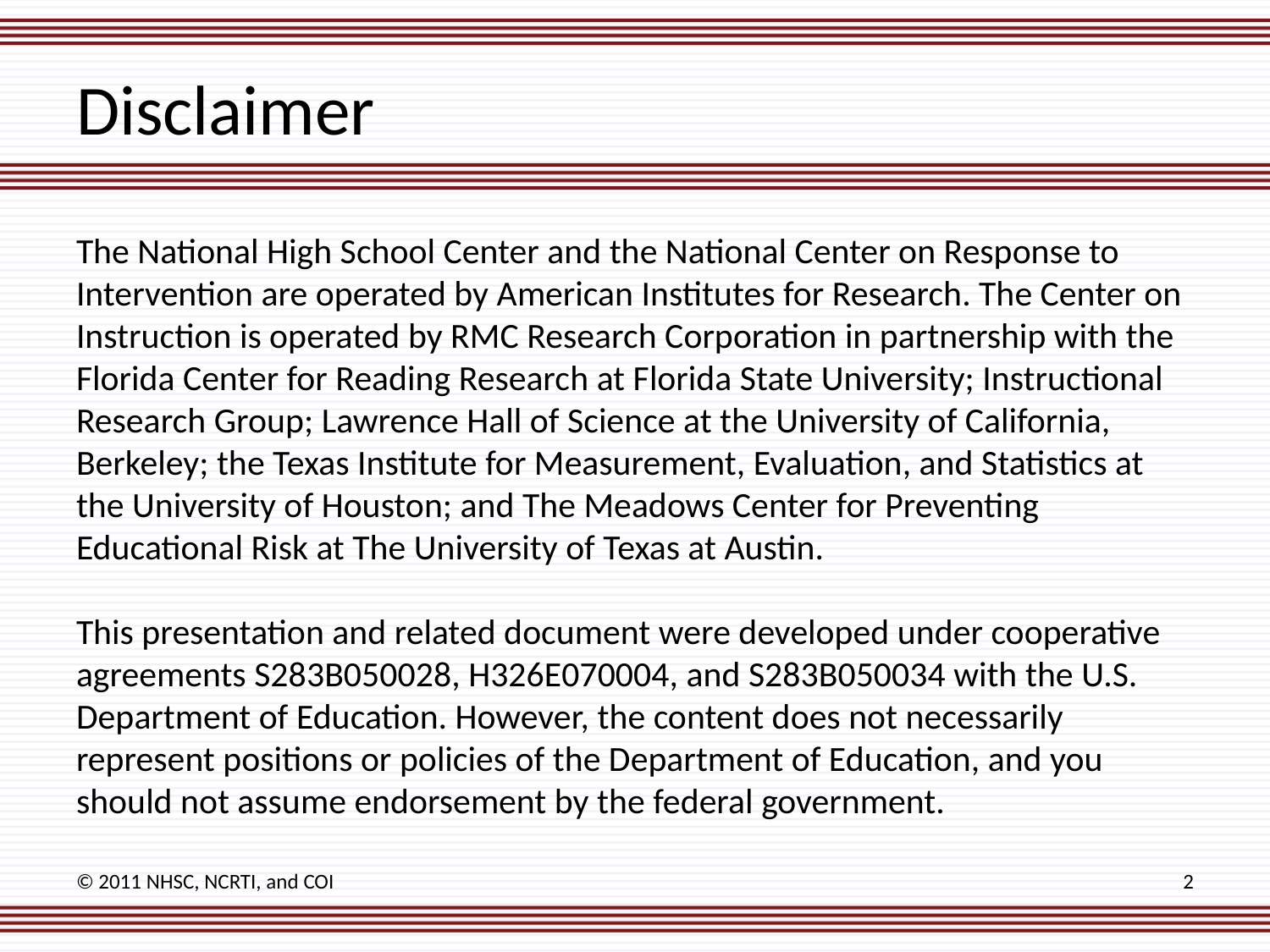

# Disclaimer
The National High School Center and the National Center on Response to Intervention are operated by American Institutes for Research. The Center on Instruction is operated by RMC Research Corporation in partnership with the Florida Center for Reading Research at Florida State University; Instructional Research Group; Lawrence Hall of Science at the University of California, Berkeley; the Texas Institute for Measurement, Evaluation, and Statistics at the University of Houston; and The Meadows Center for Preventing Educational Risk at The University of Texas at Austin.

This presentation and related document were developed under cooperative agreements S283B050028, H326E070004, and S283B050034 with the U.S. Department of Education. However, the content does not necessarily represent positions or policies of the Department of Education, and you should not assume endorsement by the federal government.
© 2011 NHSC, NCRTI, and COI
2